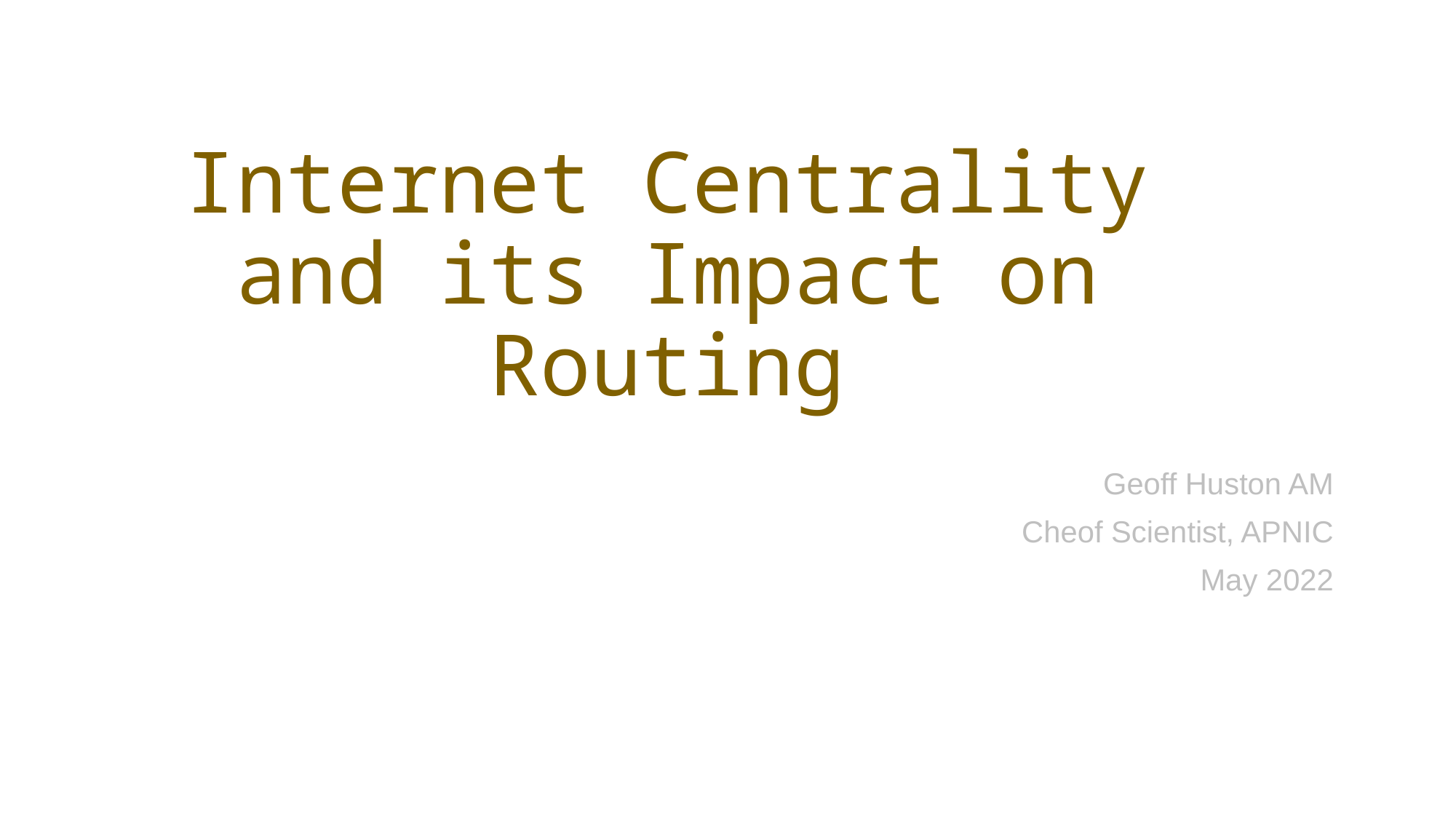

# Internet Centrality and its Impact on Routing
Geoff Huston AM
Cheof Scientist, APNIC
May 2022